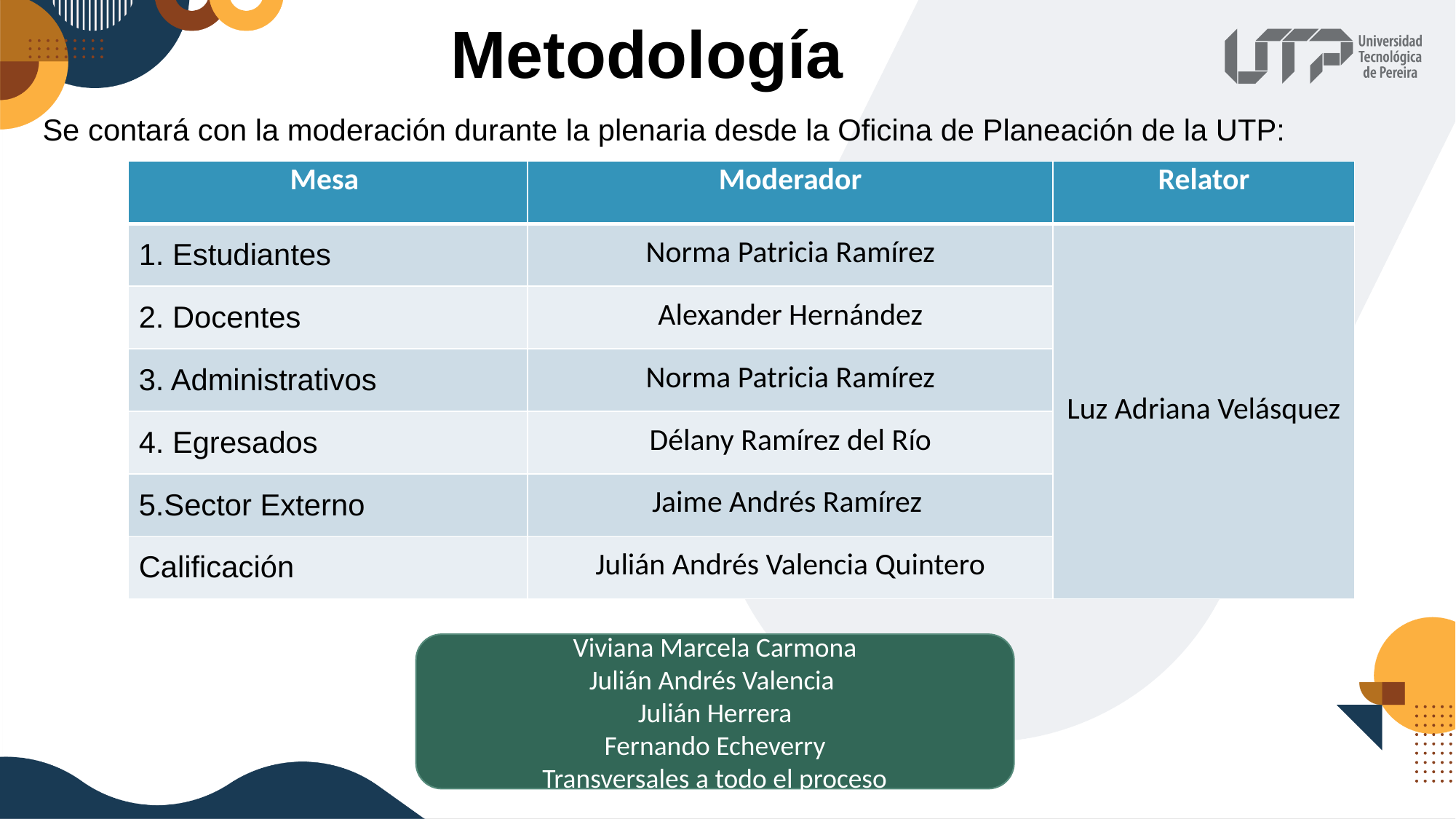

Metodología
Se contará con la moderación durante la plenaria desde la Oficina de Planeación de la UTP:
| Mesa | Moderador | Relator |
| --- | --- | --- |
| 1. Estudiantes | Norma Patricia Ramírez | Luz Adriana Velásquez |
| 2. Docentes | Alexander Hernández |  |
| 3. Administrativos | Norma Patricia Ramírez |  |
| 4. Egresados | Délany Ramírez del Río |  |
| 5.Sector Externo | Jaime Andrés Ramírez |  |
| Calificación | Julián Andrés Valencia Quintero |  |
Viviana Marcela Carmona
Julián Andrés Valencia
Julián Herrera
Fernando Echeverry
Transversales a todo el proceso